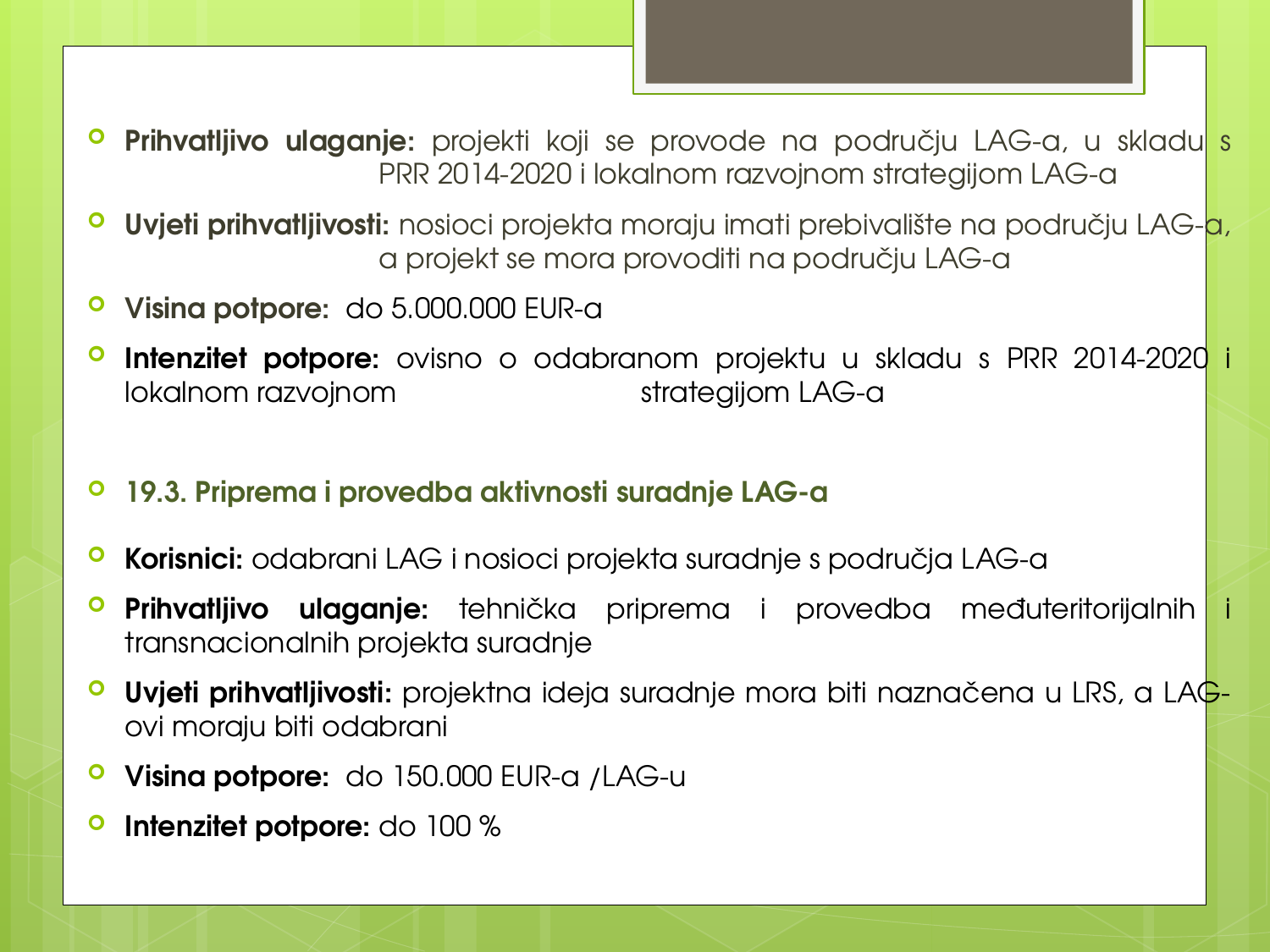

Prihvatljivo ulaganje: projekti koji se provode na području LAG-a, u skladu s 		PRR 2014-2020 i lokalnom razvojnom strategijom LAG-a
Uvjeti prihvatljivosti: nosioci projekta moraju imati prebivalište na području LAG-a, 		a projekt se mora provoditi na području LAG-a
Visina potpore:  do 5.000.000 EUR-a
Intenzitet potpore: ovisno o odabranom projektu u skladu s PRR 2014-2020 i lokalnom razvojnom		 strategijom LAG-a

19.3. Priprema i provedba aktivnosti suradnje LAG-a

Korisnici: odabrani LAG i nosioci projekta suradnje s područja LAG-a
Prihvatljivo ulaganje: tehnička priprema i provedba međuteritorijalnih i transnacionalnih projekta suradnje
Uvjeti prihvatljivosti: projektna ideja suradnje mora biti naznačena u LRS, a LAG-ovi moraju biti odabrani
Visina potpore:  do 150.000 EUR-a /LAG-u
Intenzitet potpore: do 100 %